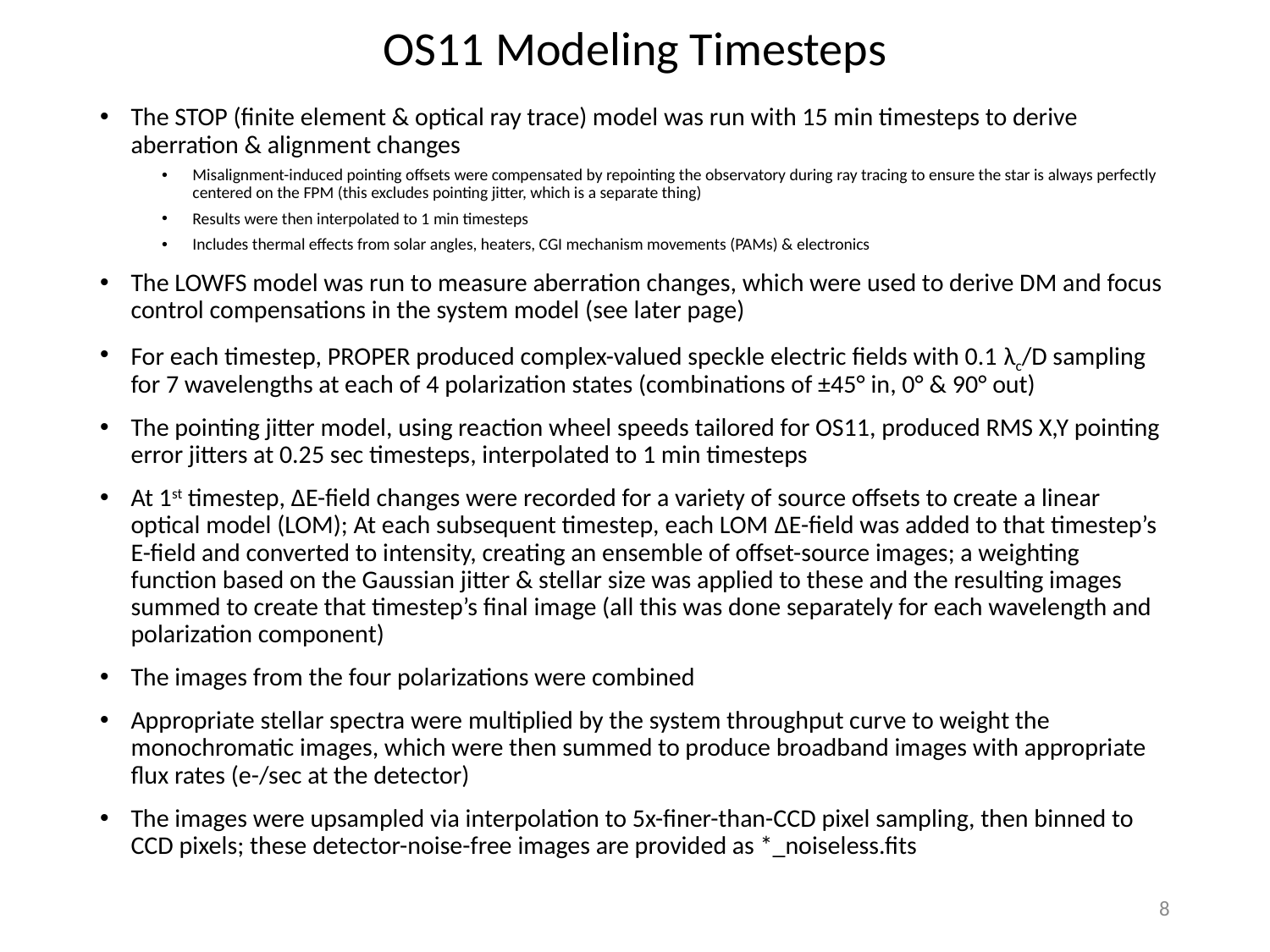

# OS11 Modeling Timesteps
The STOP (finite element & optical ray trace) model was run with 15 min timesteps to derive aberration & alignment changes
Misalignment-induced pointing offsets were compensated by repointing the observatory during ray tracing to ensure the star is always perfectly centered on the FPM (this excludes pointing jitter, which is a separate thing)
Results were then interpolated to 1 min timesteps
Includes thermal effects from solar angles, heaters, CGI mechanism movements (PAMs) & electronics
The LOWFS model was run to measure aberration changes, which were used to derive DM and focus control compensations in the system model (see later page)
For each timestep, PROPER produced complex-valued speckle electric fields with 0.1 λc/D sampling for 7 wavelengths at each of 4 polarization states (combinations of ±45° in, 0° & 90° out)
The pointing jitter model, using reaction wheel speeds tailored for OS11, produced RMS X,Y pointing error jitters at 0.25 sec timesteps, interpolated to 1 min timesteps
At 1st timestep, ΔE-field changes were recorded for a variety of source offsets to create a linear optical model (LOM); At each subsequent timestep, each LOM ΔE-field was added to that timestep’s E-field and converted to intensity, creating an ensemble of offset-source images; a weighting function based on the Gaussian jitter & stellar size was applied to these and the resulting images summed to create that timestep’s final image (all this was done separately for each wavelength and polarization component)
The images from the four polarizations were combined
Appropriate stellar spectra were multiplied by the system throughput curve to weight the monochromatic images, which were then summed to produce broadband images with appropriate flux rates (e-/sec at the detector)
The images were upsampled via interpolation to 5x-finer-than-CCD pixel sampling, then binned to CCD pixels; these detector-noise-free images are provided as *_noiseless.fits
8